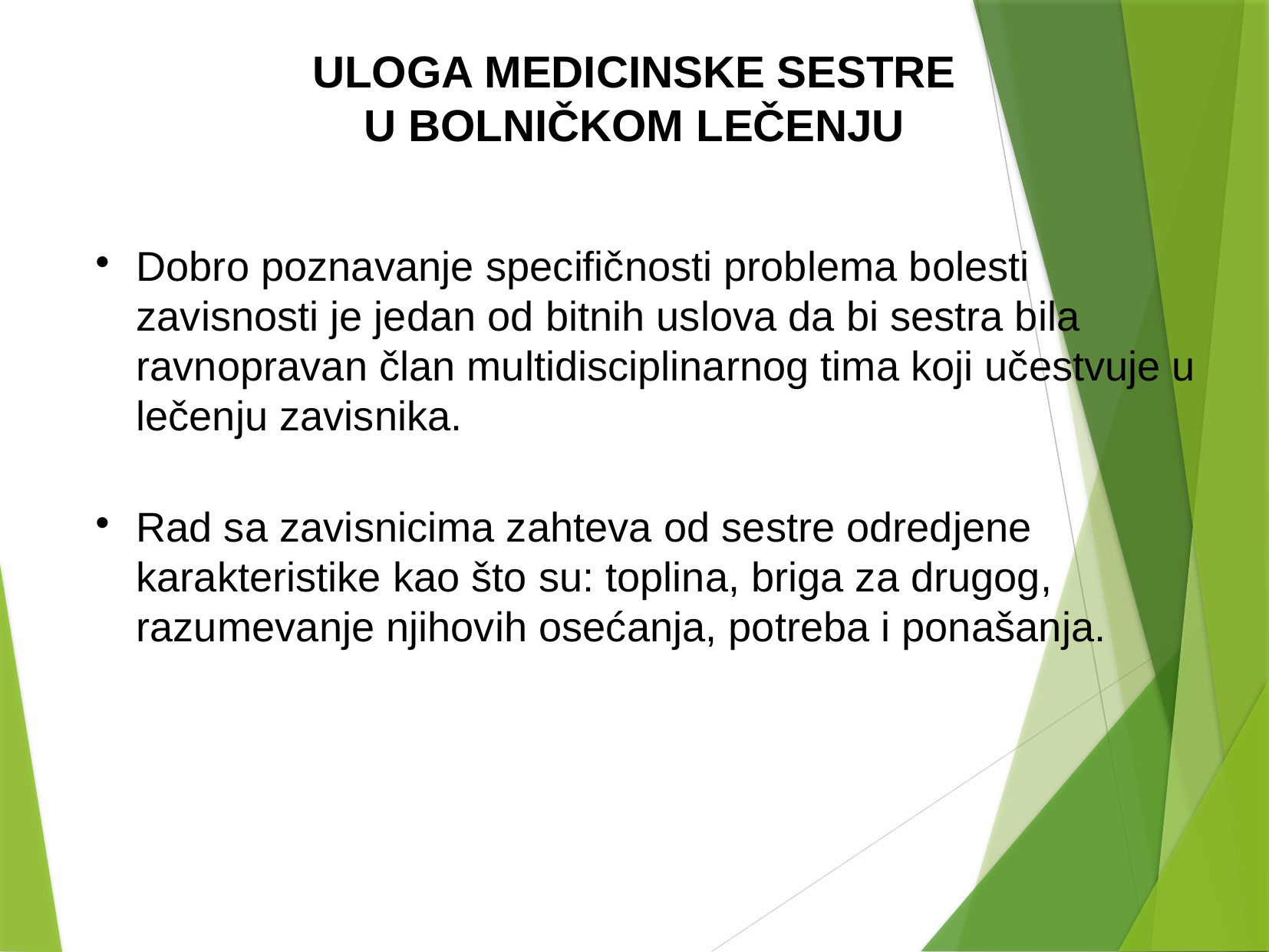

ULOGA MEDICINSKE SESTRE U BOLNIČKOM LEČENJU
Dobro poznavanje specifičnosti problema bolesti zavisnosti je jedan od bitnih uslova da bi sestra bila ravnopravan član multidisciplinarnog tima koji učestvuje u lečenju zavisnika.

Rad sa zavisnicima zahteva od sestre odredjene karakteristike kao što su: toplina, briga za drugog, razumevanje njihovih osećanja, potreba i ponašanja.